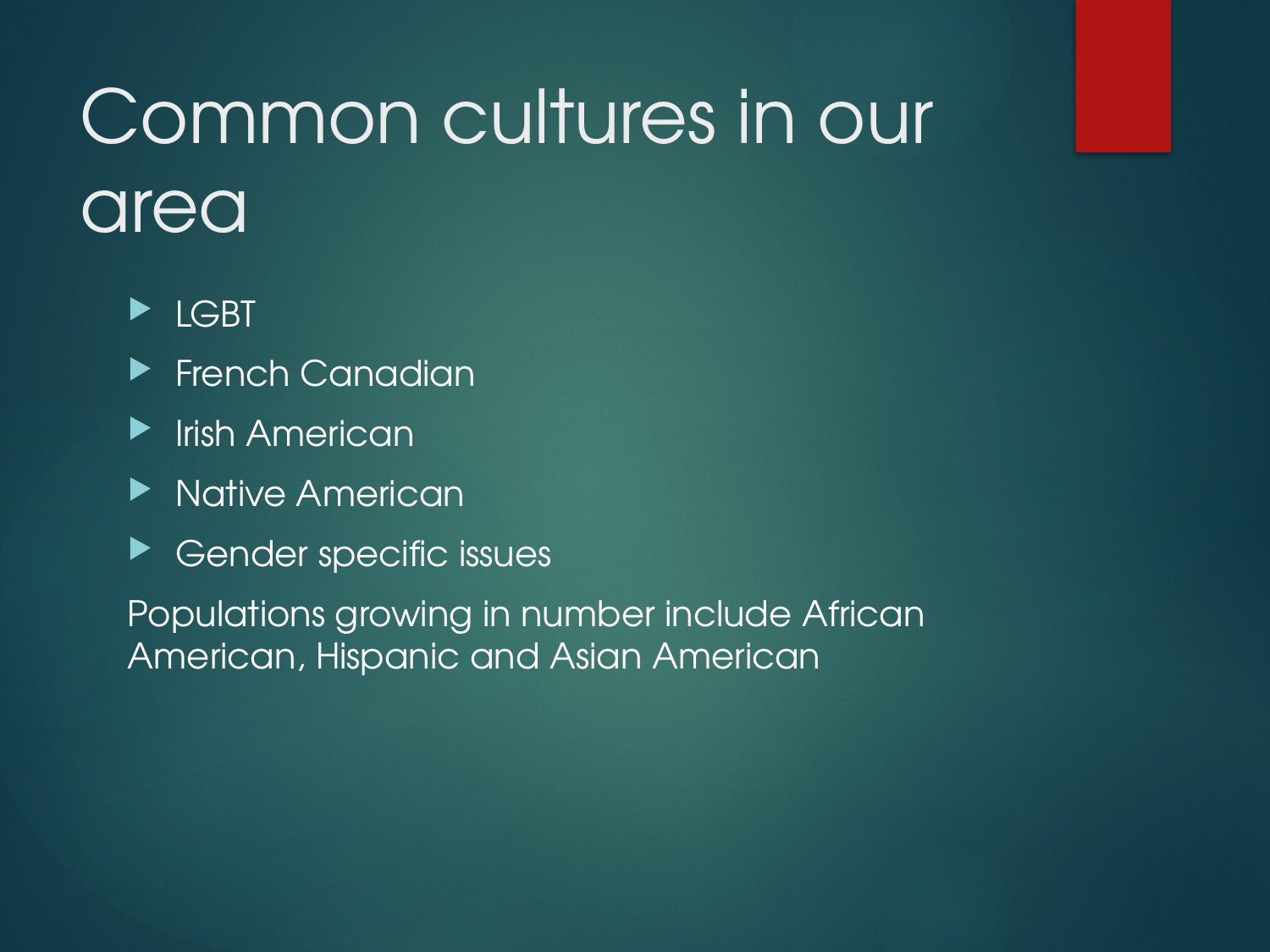

# Common cultures in our area
LGBT
French Canadian
Irish American
Native American
Gender specific issues
Populations growing in number include African American, Hispanic and Asian American